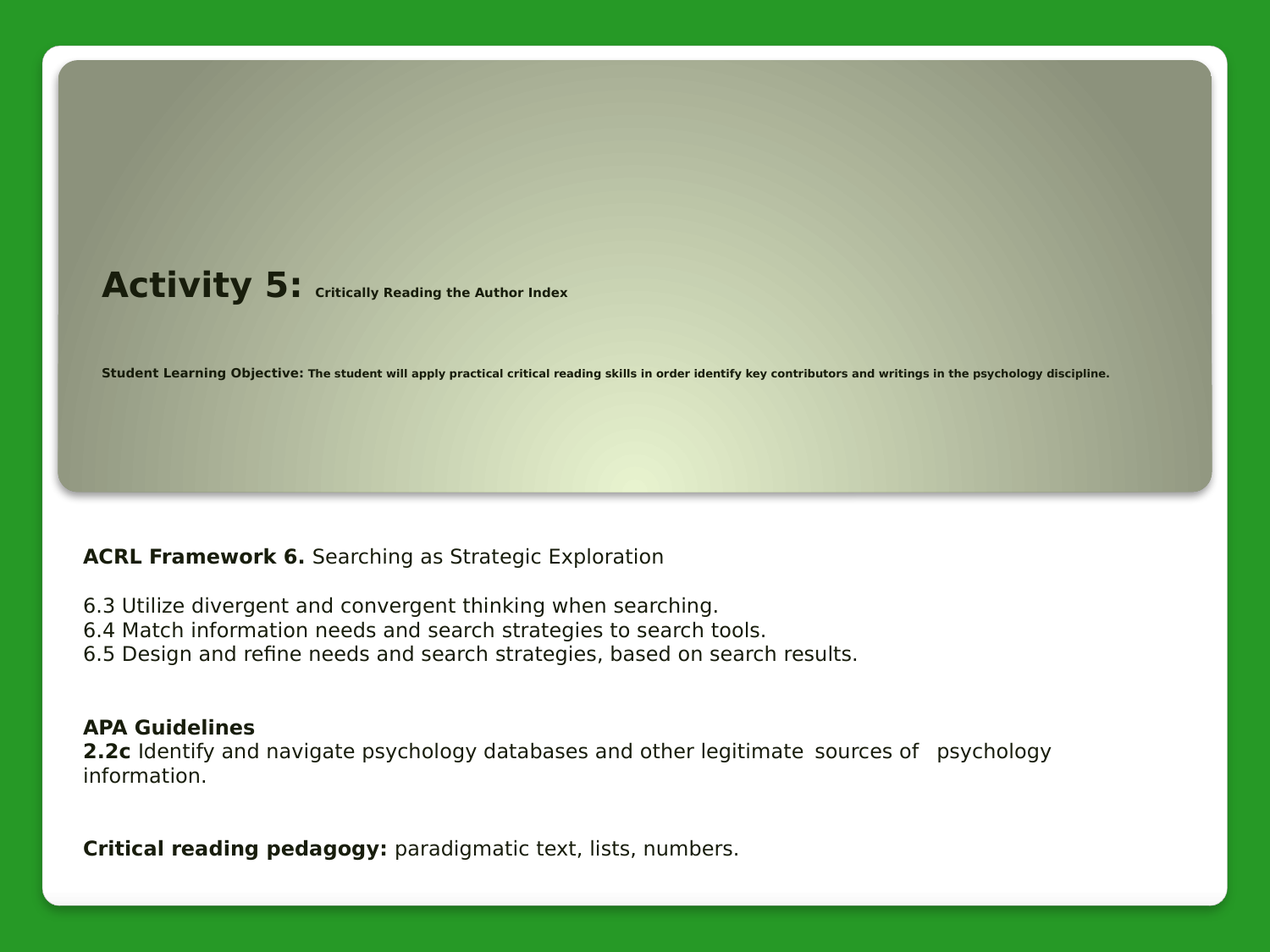

# Activity 5: Critically Reading the Author Index Student Learning Objective: The student will apply practical critical reading skills in order identify key contributors and writings in the psychology discipline.

ACRL Framework 6. Searching as Strategic Exploration

	6.3 Utilize divergent and convergent thinking when searching.
	6.4 Match information needs and search strategies to search tools.
	6.5 Design and refine needs and search strategies, based on search results.

APA Guidelines
	2.2c Identify and navigate psychology databases and other legitimate 	sources of 	psychology information.

Critical reading pedagogy: paradigmatic text, lists, numbers.